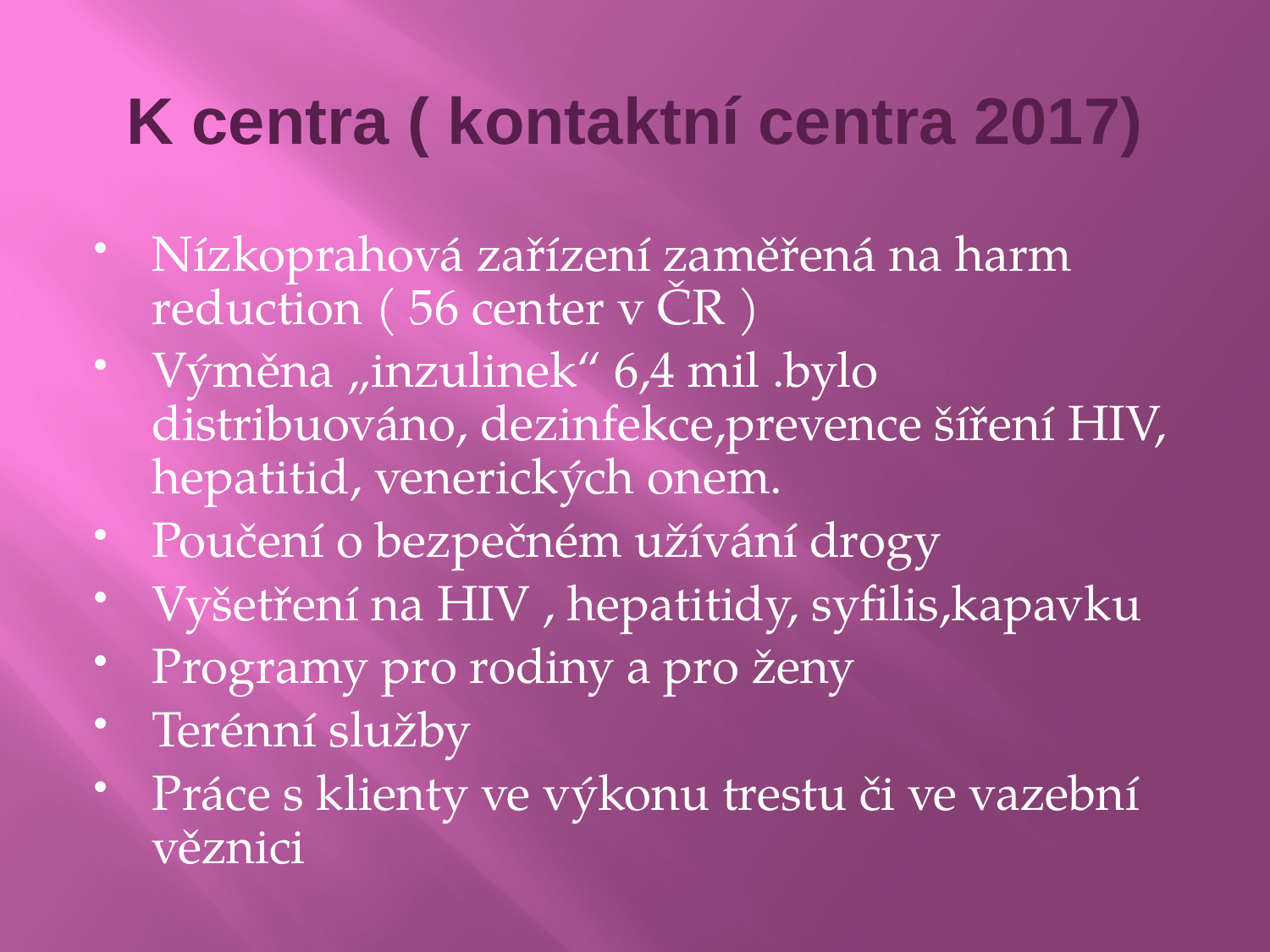

# K centra ( kontaktní centra 2017)
Nízkoprahová zařízení zaměřená na harm reduction ( 56 center v ČR )
Výměna „inzulinek“ 6,4 mil .bylo distribuováno, dezinfekce,prevence šíření HIV, hepatitid, venerických onem.
Poučení o bezpečném užívání drogy
Vyšetření na HIV , hepatitidy, syfilis,kapavku
Programy pro rodiny a pro ženy
Terénní služby
Práce s klienty ve výkonu trestu či ve vazební věznici